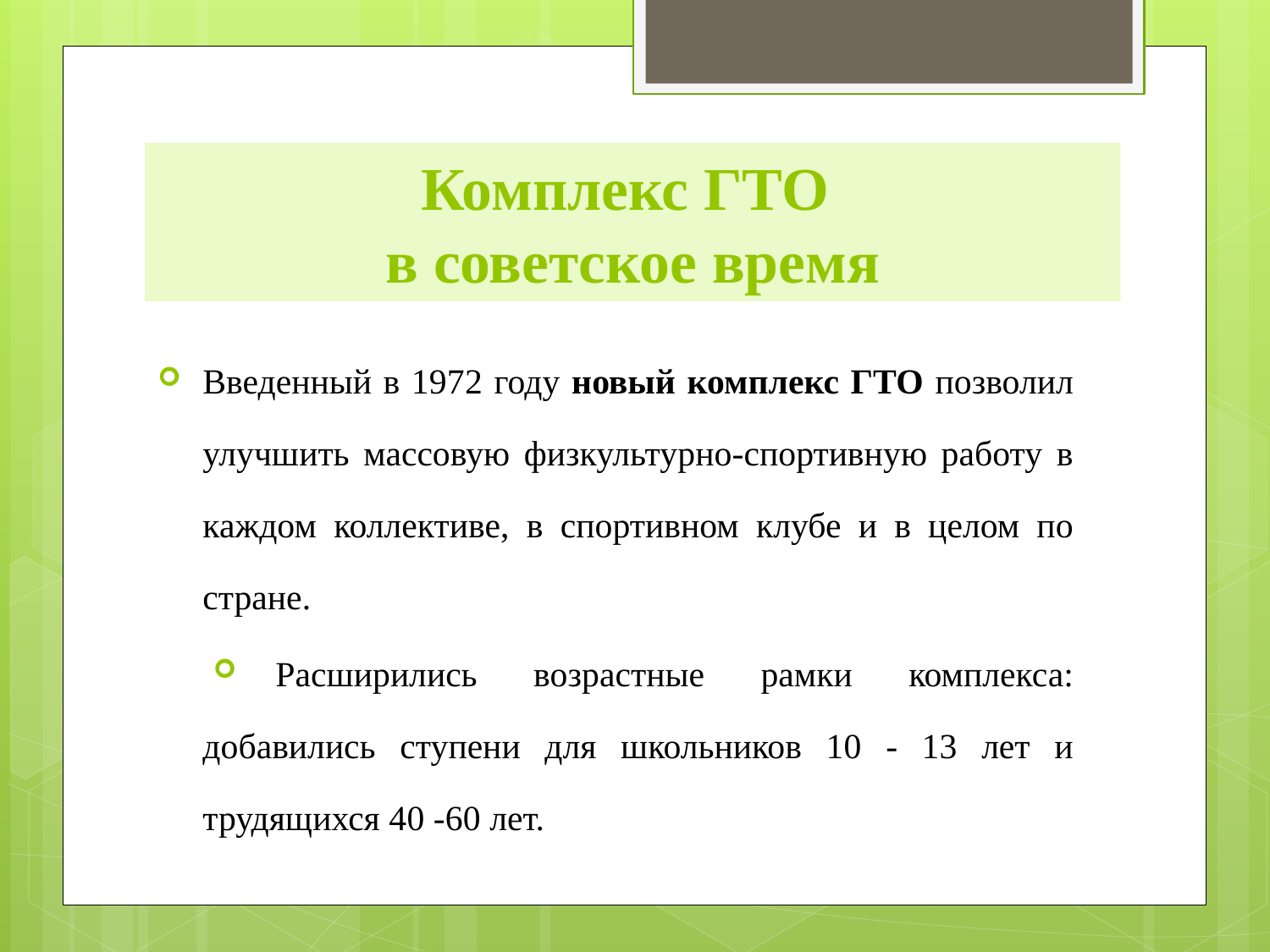

# Комплекс ГТО в советское время
Введенный в 1972 году новый комплекс ГТО позволил улучшить массовую физкультурно-спортивную работу в каждом коллективе, в спортивном клубе и в целом по стране.
Расширились возрастные рамки комплекса: добавились ступени для школьников 10 - 13 лет и трудящихся 40 -60 лет.